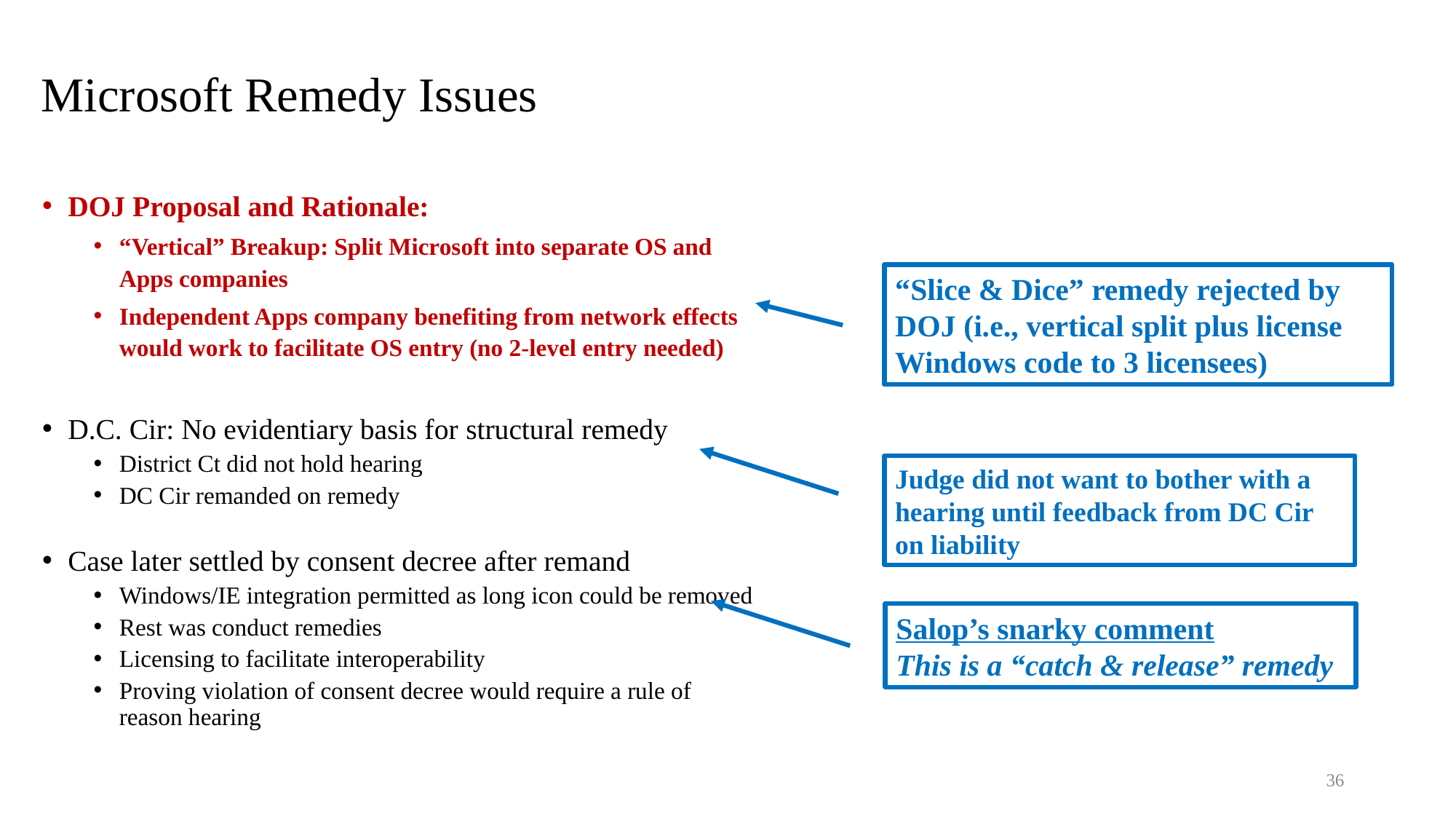

# Microsoft Remedy Issues

DOJ Proposal and Rationale:
“Vertical” Breakup: Split Microsoft into separate OS and Apps companies
Independent Apps company benefiting from network effects would work to facilitate OS entry (no 2-level entry needed)

D.C. Cir: No evidentiary basis for structural remedy
District Ct did not hold hearing
DC Cir remanded on remedy
Case later settled by consent decree after remand
Windows/IE integration permitted as long icon could be removed
Rest was conduct remedies
Licensing to facilitate interoperability
Proving violation of consent decree would require a rule of reason hearing
“Slice & Dice” remedy rejected by DOJ (i.e., vertical split plus license Windows code to 3 licensees)
Judge did not want to bother with a hearing until feedback from DC Cir on liability
Salop’s snarky comment
This is a “catch & release” remedy
36